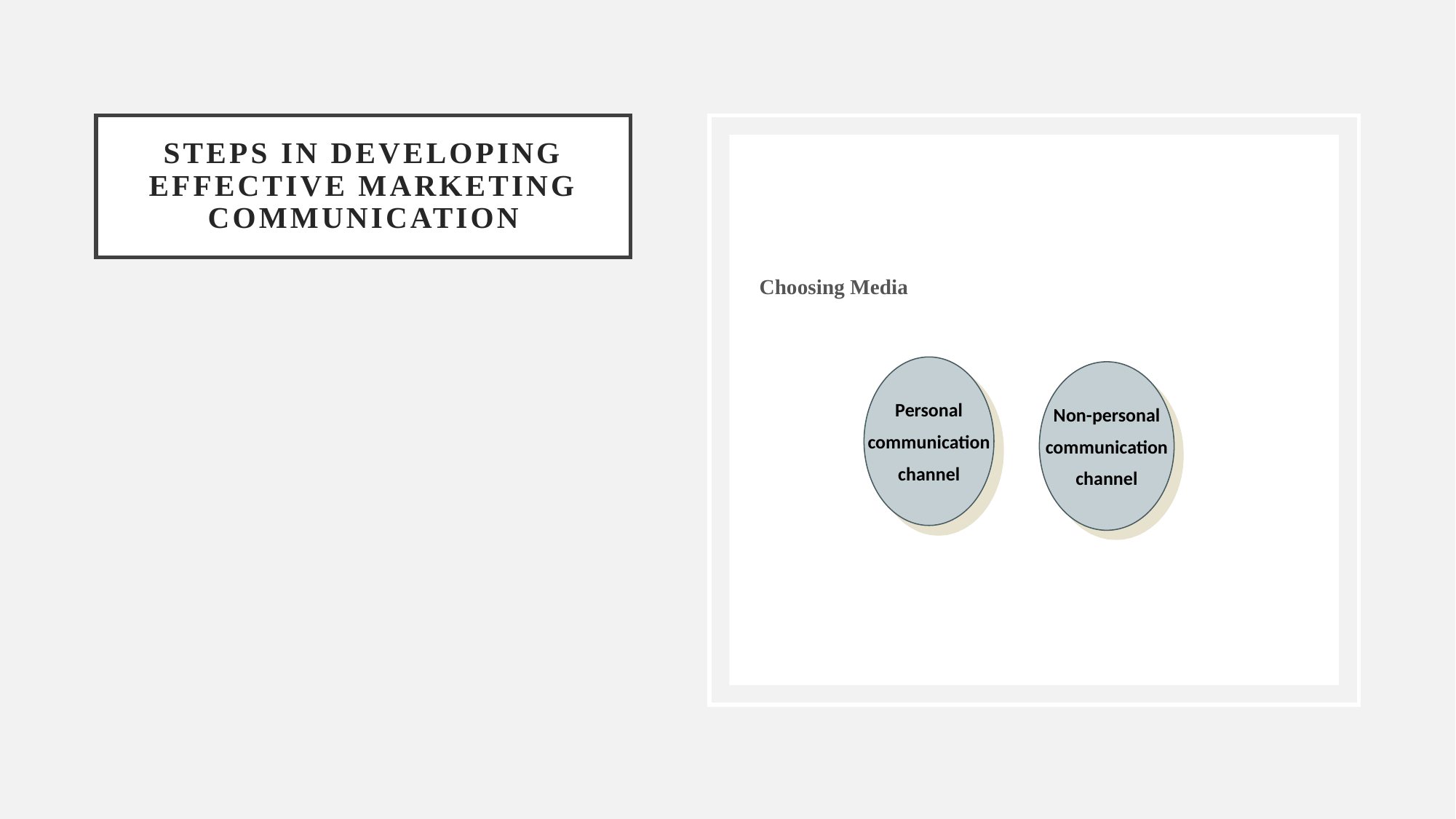

# Steps in Developing Effective Marketing Communication

Choosing Media

Personal
communication
channel
Non-personal
communication
channel